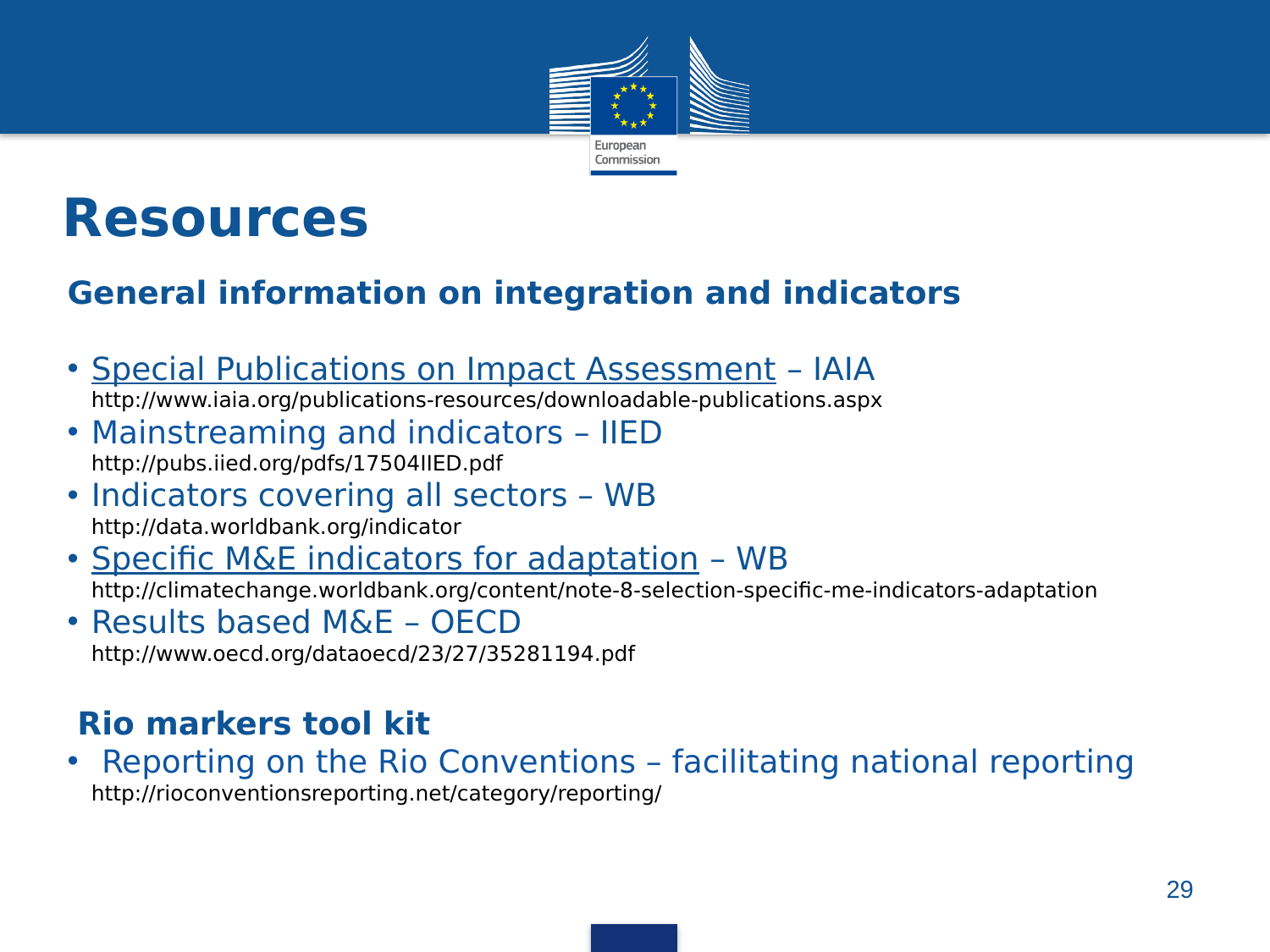

# Resources

General information on integration and indicators

Special Publications on Impact Assessment – IAIA
http://www.iaia.org/publications-resources/downloadable-publications.aspx
Mainstreaming and indicators – IIED
http://pubs.iied.org/pdfs/17504IIED.pdf
Indicators covering all sectors – WB
http://data.worldbank.org/indicator
Specific M&E indicators for adaptation – WB
http://climatechange.worldbank.org/content/note-8-selection-specific-me-indicators-adaptation
Results based M&E – OECD
http://www.oecd.org/dataoecd/23/27/35281194.pdf

 Rio markers tool kit
 Reporting on the Rio Conventions – facilitating national reporting
http://rioconventionsreporting.net/category/reporting/
29